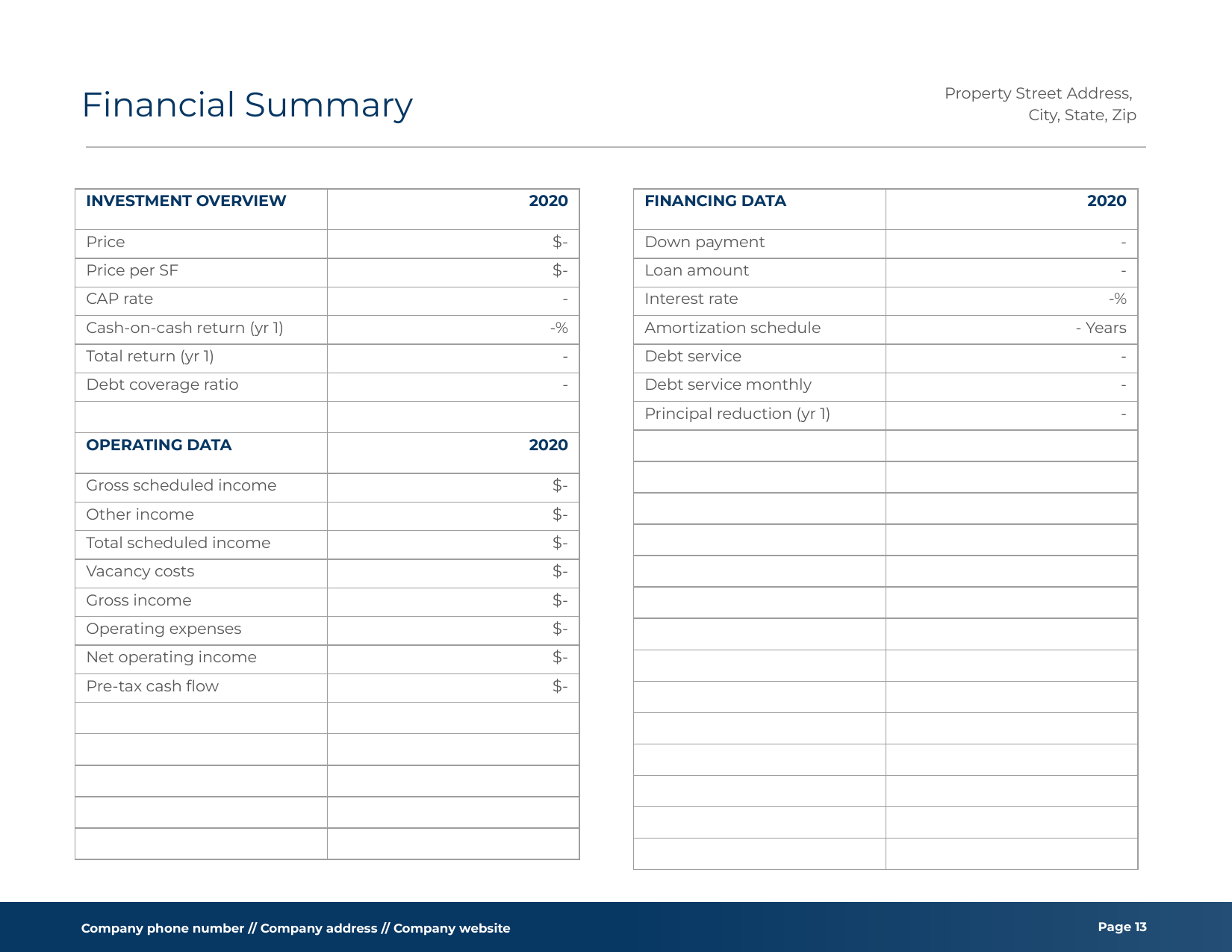

Financial Summary
| INVESTMENT OVERVIEW | 2020 |
| --- | --- |
| Price | $- |
| Price per SF | $- |
| CAP rate | - |
| Cash-on-cash return (yr 1) | -% |
| Total return (yr 1) | - |
| Debt coverage ratio | - |
|  |  |
| OPERATING DATA | 2020 |
| Gross scheduled income | $- |
| Other income | $- |
| Total scheduled income | $- |
| Vacancy costs | $- |
| Gross income | $- |
| Operating expenses | $- |
| Net operating income | $- |
| Pre-tax cash flow | $- |
|  |  |
|  |  |
|  |  |
|  |  |
|  |  |
| FINANCING DATA | 2020 |
| --- | --- |
| Down payment | - |
| Loan amount | - |
| Interest rate | -% |
| Amortization schedule | - Years |
| Debt service | - |
| Debt service monthly | - |
| Principal reduction (yr 1) | - |
|  |  |
|  |  |
|  |  |
|  |  |
|  |  |
|  |  |
|  |  |
|  |  |
|  |  |
|  |  |
|  |  |
|  |  |
|  |  |
|  |  |
Page 13